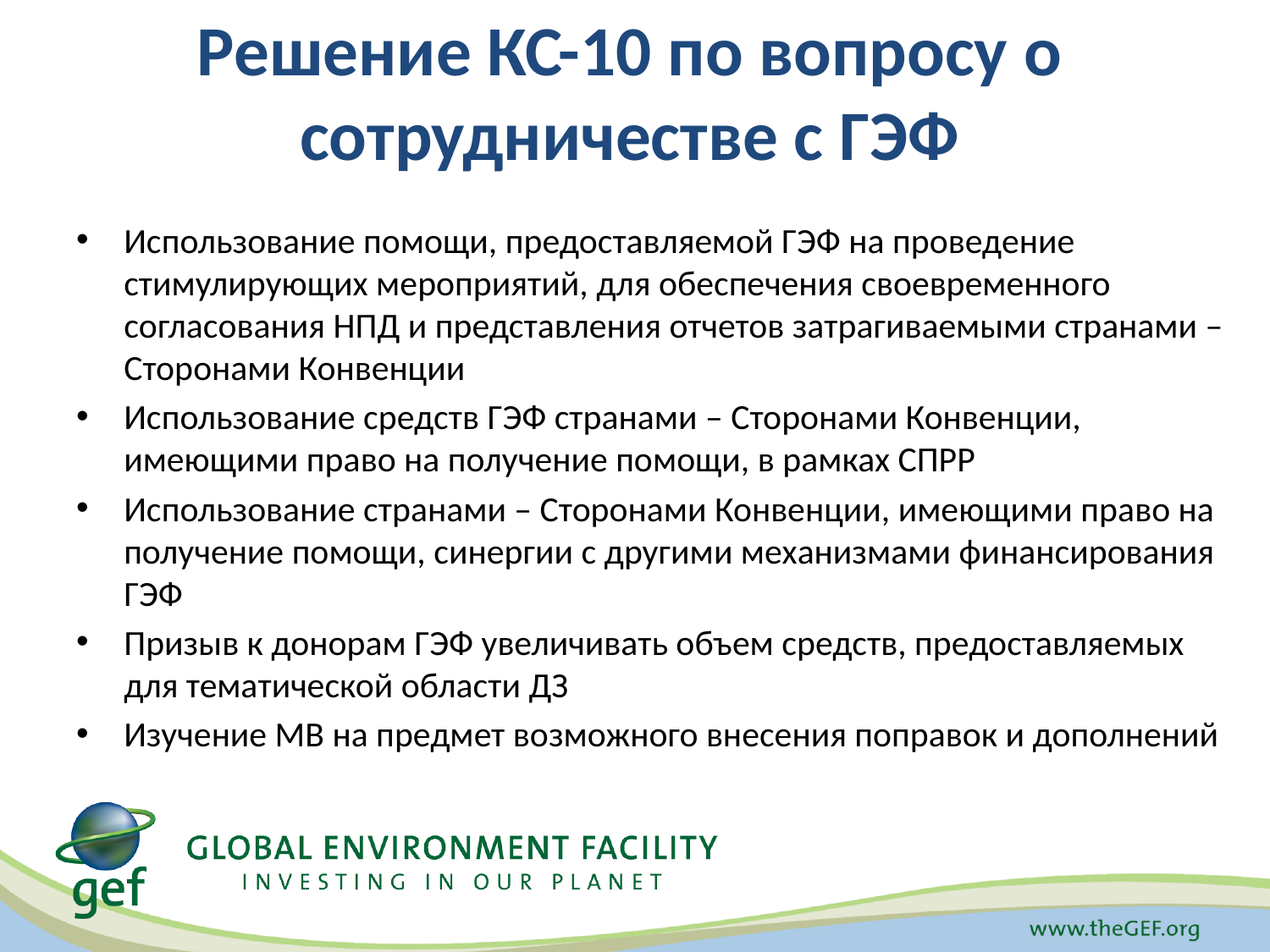

# Решение КС-10 по вопросу о сотрудничестве с ГЭФ
Использование помощи, предоставляемой ГЭФ на проведение стимулирующих мероприятий, для обеспечения своевременного согласования НПД и представления отчетов затрагиваемыми странами – Сторонами Конвенции
Использование средств ГЭФ странами – Сторонами Конвенции, имеющими право на получение помощи, в рамках СПРР
Использование странами – Сторонами Конвенции, имеющими право на получение помощи, синергии с другими механизмами финансирования ГЭФ
Призыв к донорам ГЭФ увеличивать объем средств, предоставляемых для тематической области ДЗ
Изучение МВ на предмет возможного внесения поправок и дополнений